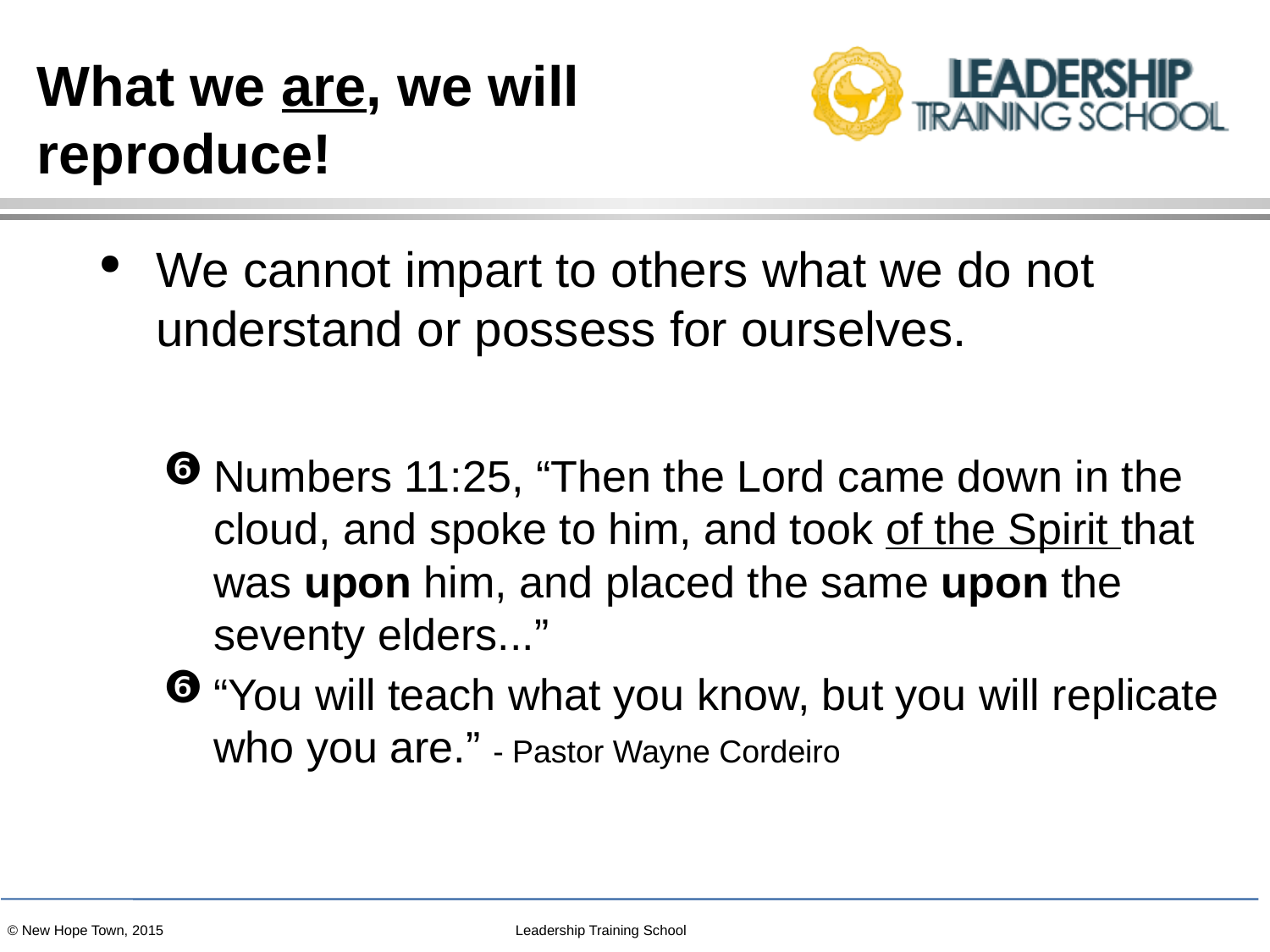

# What we are, we will reproduce!
We cannot impart to others what we do not understand or possess for ourselves.

Numbers 11:25, “Then the Lord came down in the cloud, and spoke to him, and took of the Spirit that was upon him, and placed the same upon the seventy elders...”
“You will teach what you know, but you will replicate who you are.” - Pastor Wayne Cordeiro
12